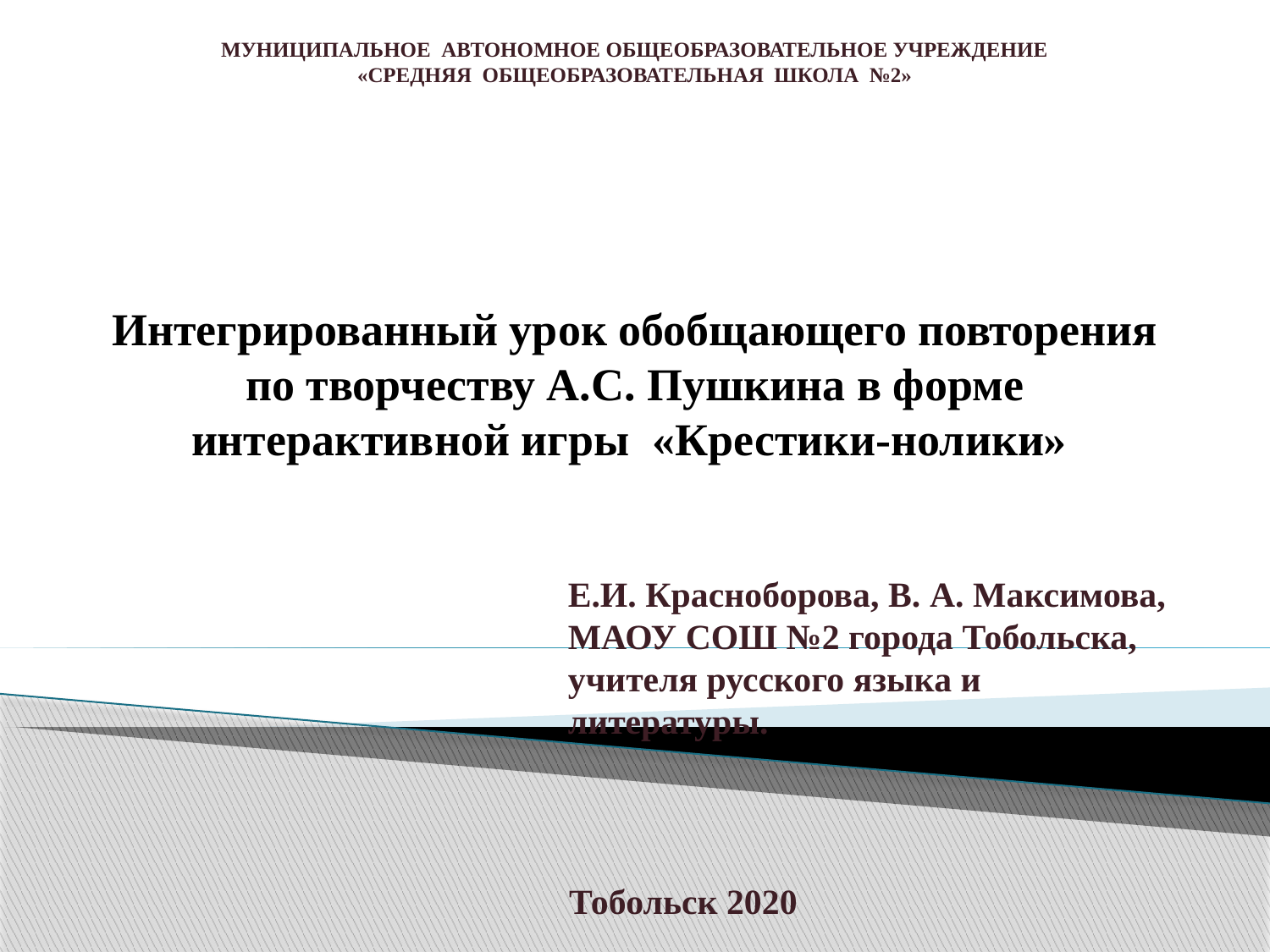

МУНИЦИПАЛЬНОЕ  АВТОНОМНОЕ ОБЩЕОБРАЗОВАТЕЛЬНОЕ УЧРЕЖДЕНИЕ
«СРЕДНЯЯ  ОБЩЕОБРАЗОВАТЕЛЬНАЯ  ШКОЛА  №2»
# Интегрированный урок обобщающего повторения по творчеству А.С. Пушкина в форме интерактивной игры  «Крестики-нолики»
Е.И. Красноборова, В. А. Максимова, МАОУ СОШ №2 города Тобольска, учителя русского языка и литературы.
Тобольск 2020